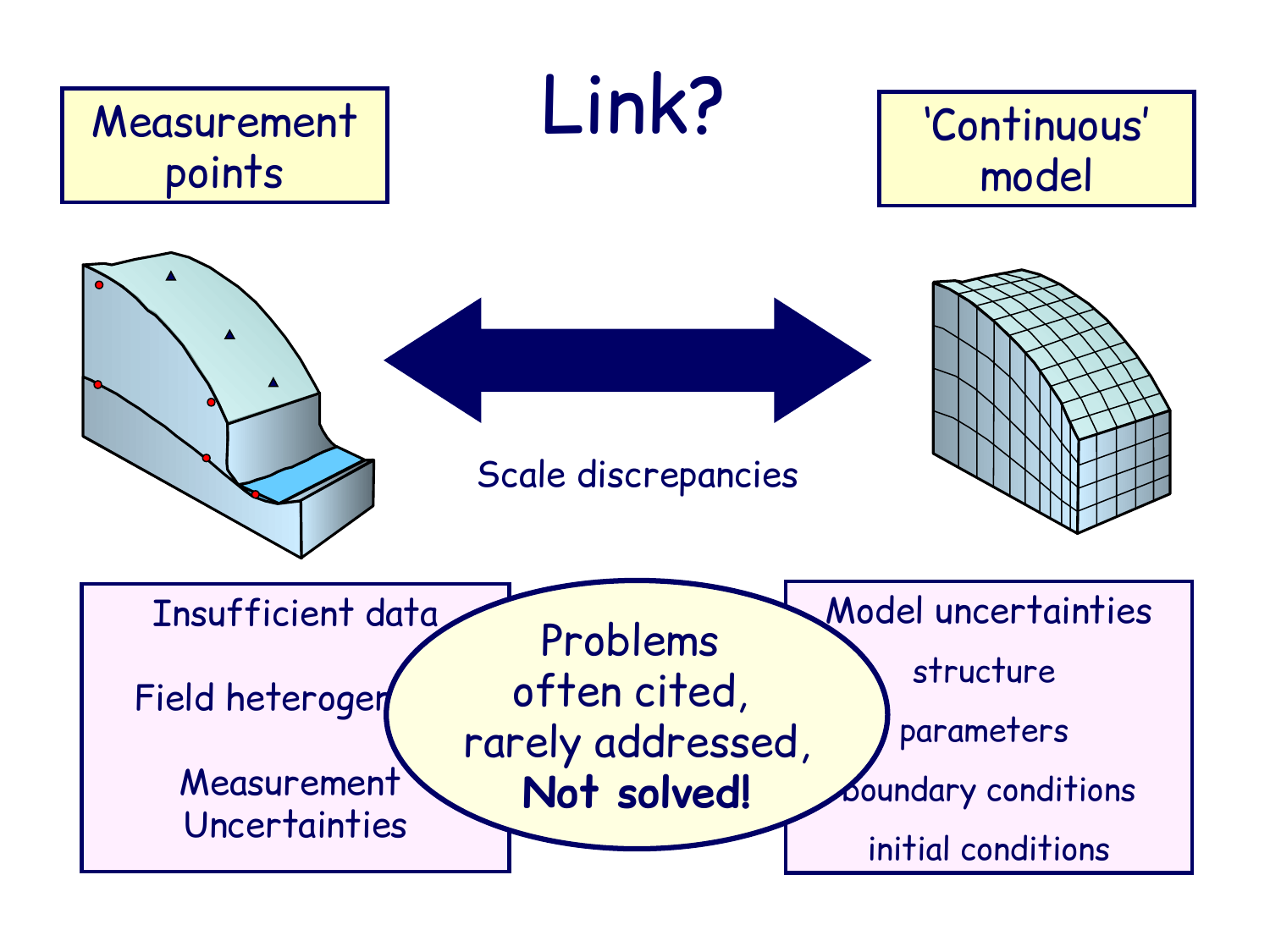

Link?
Measurement points
‘Continuous’ model

Scale discrepancies
Problems
often cited,
rarely addressed,
Not solved!
Model uncertainties

structure

parameters

boundary conditions

initial conditions
Insufficient data

Field heterogeneity

Measurement
Uncertainties